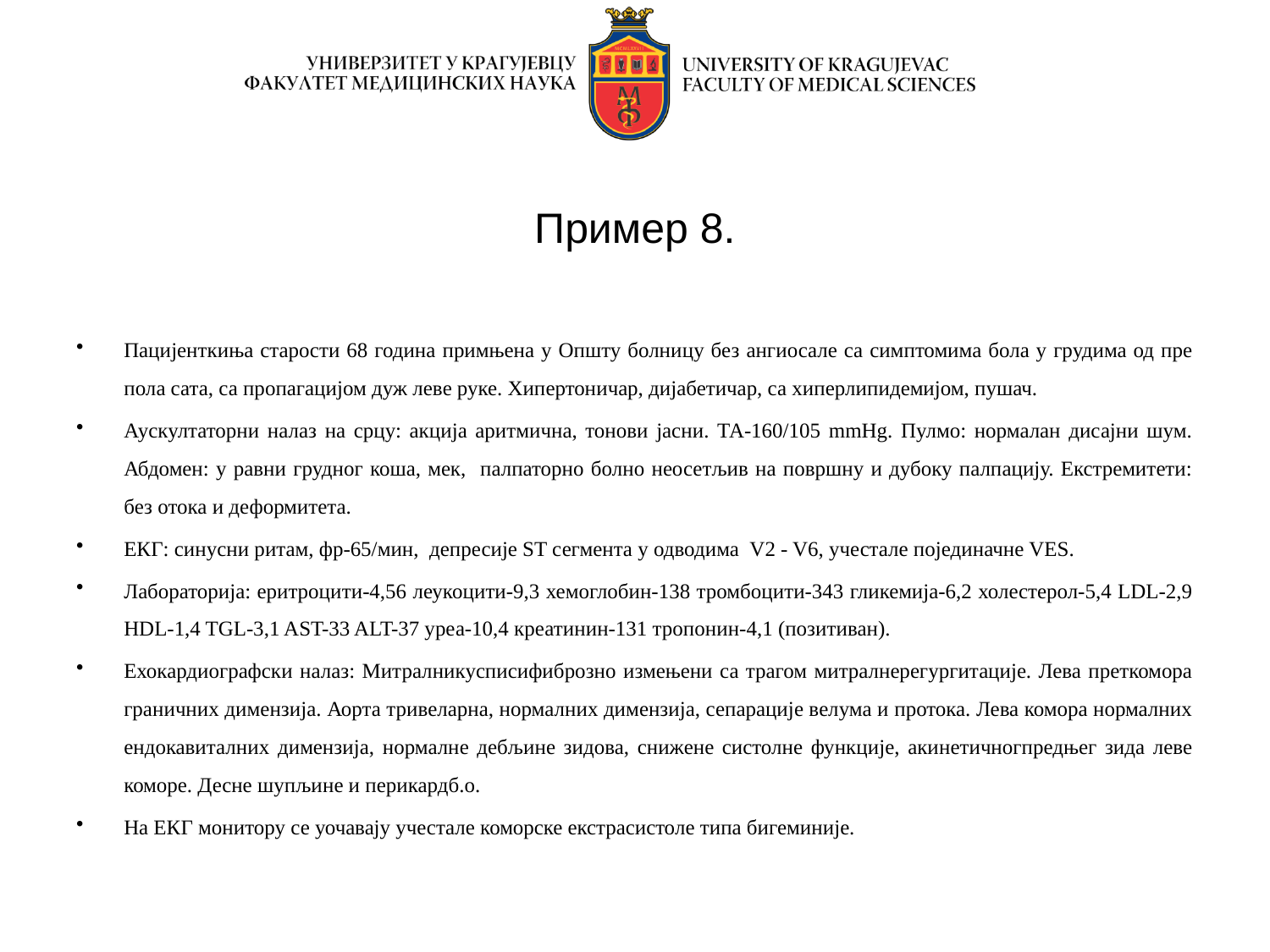

# Пример 8.
Пацијенткиња старости 68 година примњена у Општу болницу без ангиосале са симптомима бола у грудима од пре пола сата, са пропагацијом дуж леве руке. Хипертоничар, дијабетичар, са хиперлипидемијом, пушач.
Аускултаторни налаз на срцу: акција аритмична, тонови јасни. ТА-160/105 mmHg. Пулмо: нормалан дисајни шум. Абдомен: у равни грудног коша, мек,  палпаторно болно неосетљив на површну и дубоку палпацију. Екстремитети: без отока и деформитета.
ЕКГ: синусни ритам, фр-65/мин,  депресије ST сегмента у одводима  V2 - V6, учестале појединачне VES.
Лабораторија: еритроцити-4,56 леукоцити-9,3 хемоглобин-138 тромбоцити-343 гликемија-6,2 холестерол-5,4 LDL-2,9 HDL-1,4 TGL-3,1 AST-33 ALT-37 уреа-10,4 креатинин-131 тропонин-4,1 (позитиван).
Ехокардиографски налаз: Митралникусписифиброзно измењени са трагом митралнерегургитације. Лева преткомора граничних димензија. Аорта тривеларна, нормалних димензија, сепарације велума и протока. Лева комора нормалних ендокавиталних димензија, нормалне дебљине зидова, снижене систолне функције, акинетичногпредњег зида леве коморе. Десне шупљине и перикардб.о.
На ЕКГ монитору се уочавају учестале коморске екстрасистоле типа бигеминије.